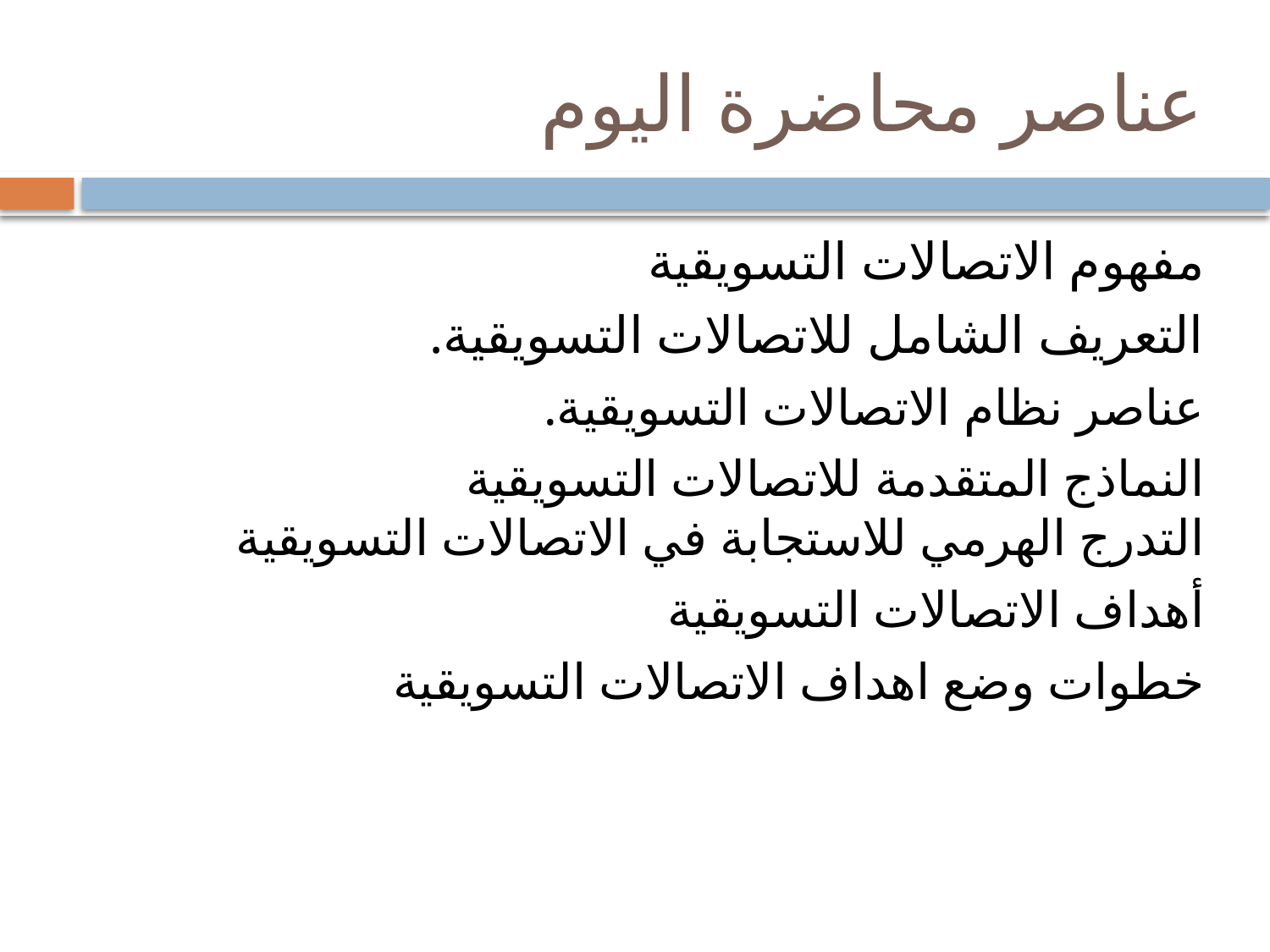

# عناصر محاضرة اليوم
مفهوم الاتصالات التسويقية
التعريف الشامل للاتصالات التسويقية.
عناصر نظام الاتصالات التسويقية.
النماذج المتقدمة للاتصالات التسويقية
التدرج الهرمي للاستجابة في الاتصالات التسويقية
أهداف الاتصالات التسويقية
خطوات وضع اهداف الاتصالات التسويقية